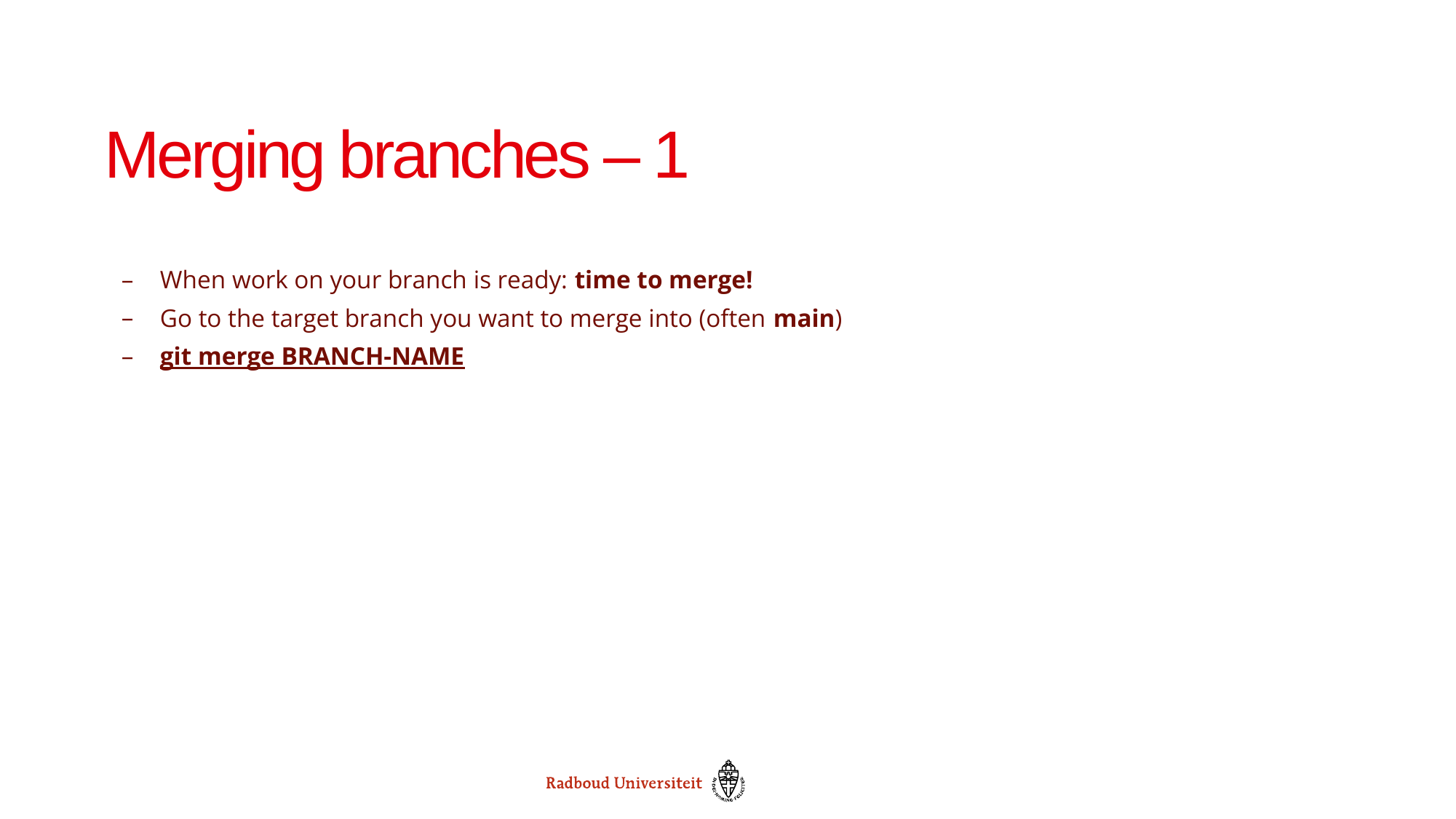

# Merging branches – 1
When work on your branch is ready: time to merge!
Go to the target branch you want to merge into (often main)
git merge BRANCH-NAME